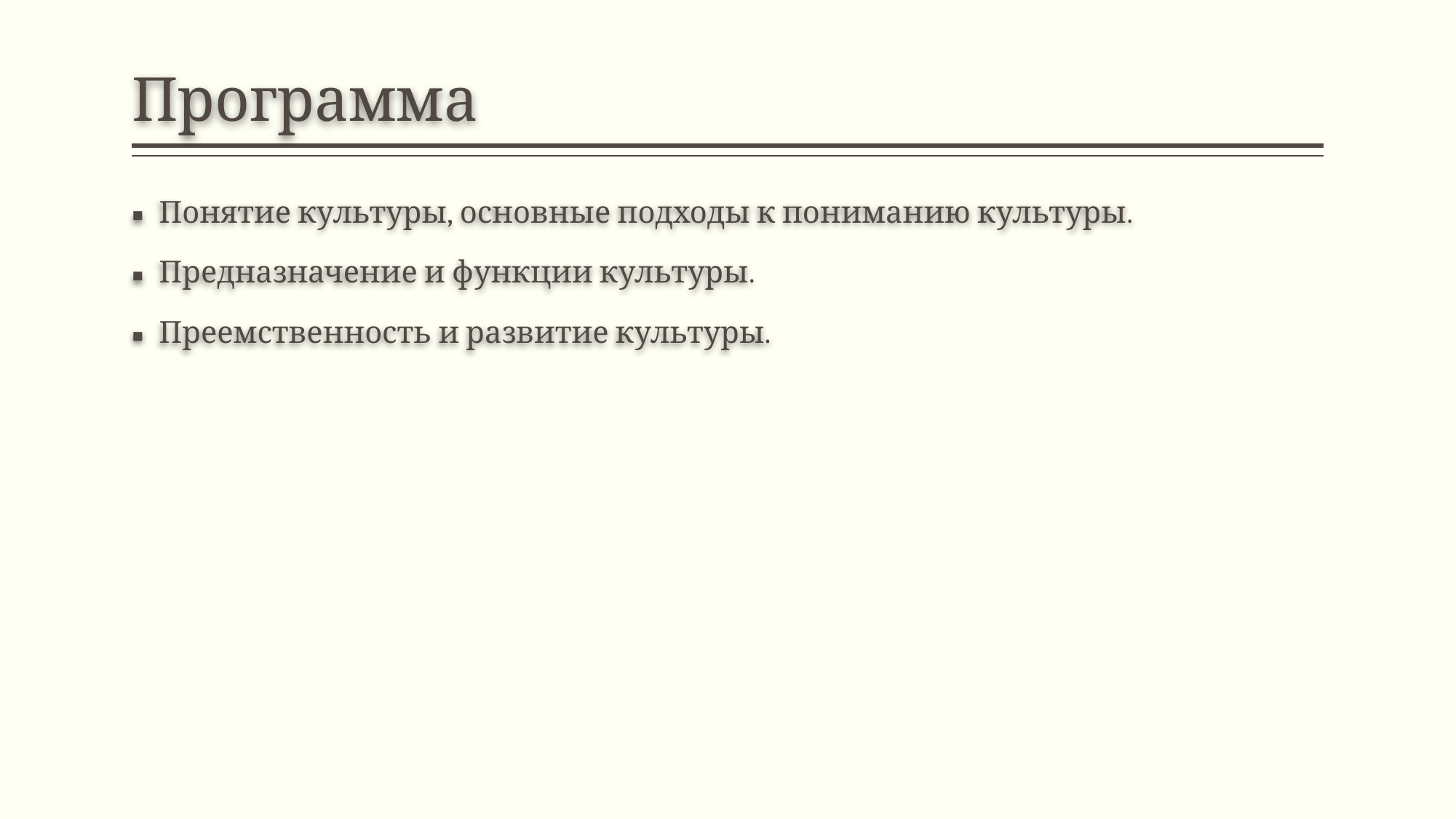

# Программа
Понятие культуры, основные подходы к пониманию культуры.
Предназначение и функции культуры.
Преемственность и развитие культуры.